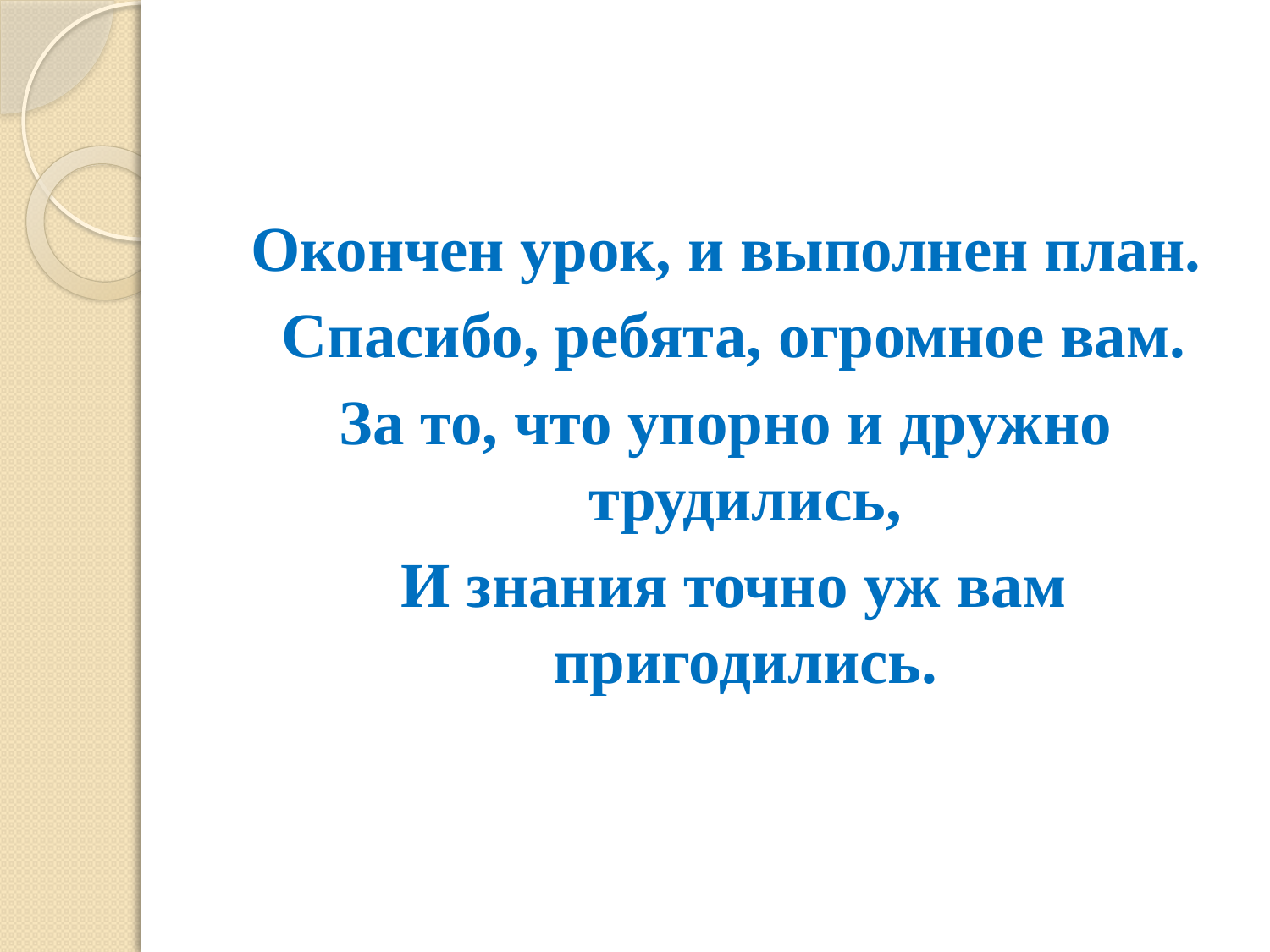

#
Окончен урок, и выполнен план.
 Спасибо, ребята, огромное вам.
За то, что упорно и дружно трудились,
 И знания точно уж вам пригодились.